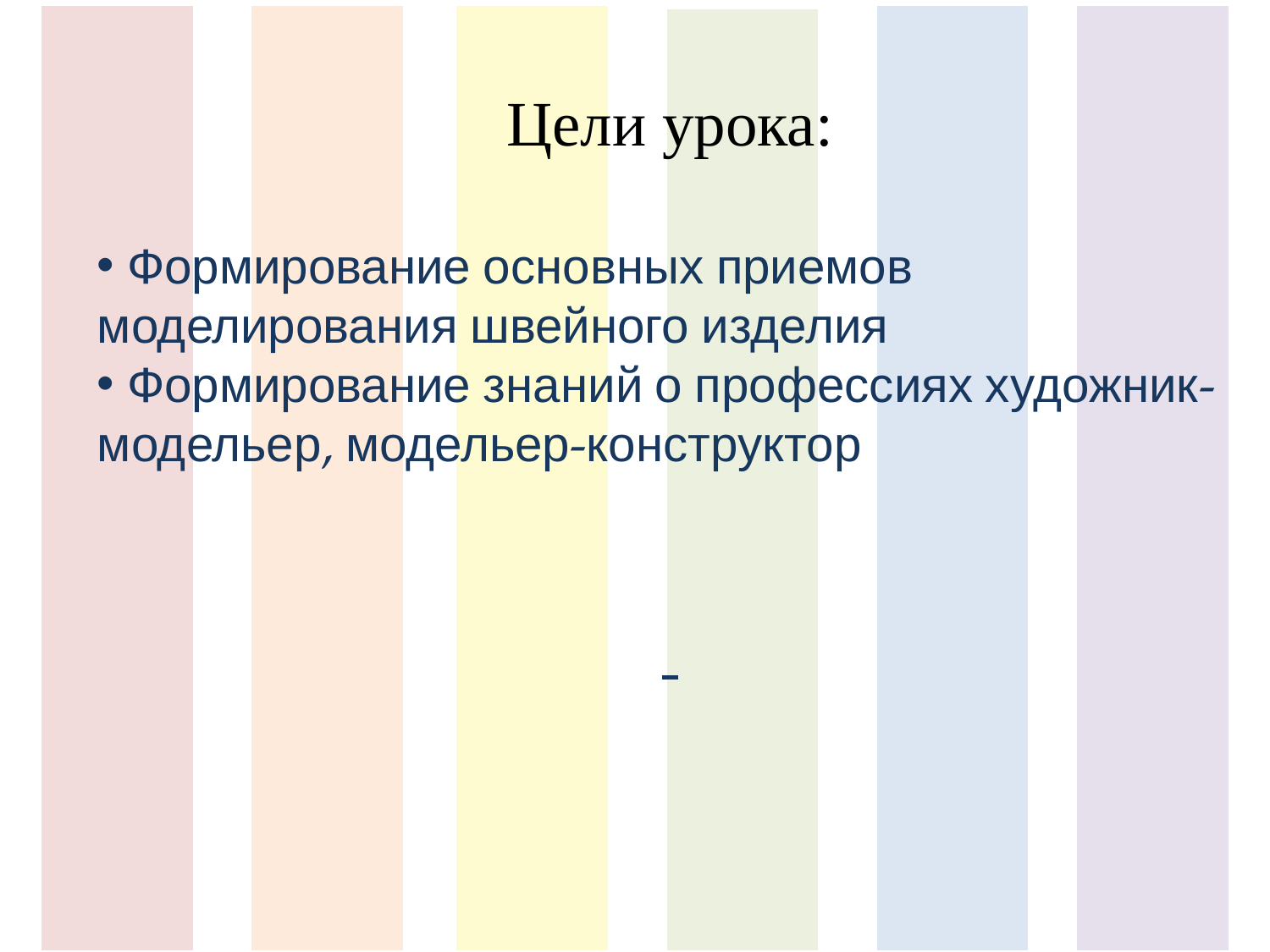

Цели урока:

 Формирование основных приемов  моделирования швейного изделия
 Формирование знаний о профессиях художник-модельер, модельер-конструктор